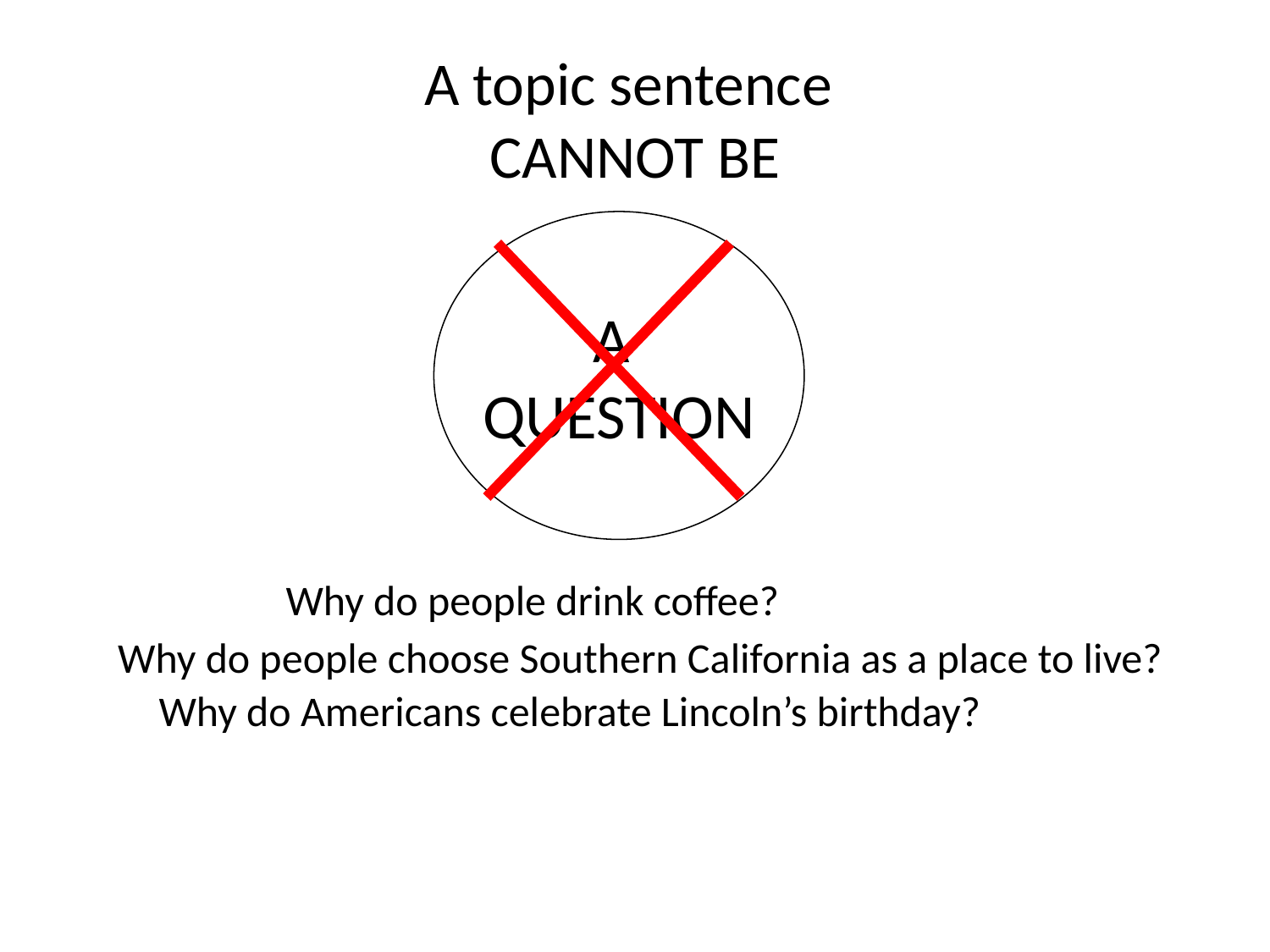

# A topic sentence CANNOT BE
A
QUESTION

                   Why do people drink coffee?
Why do people choose Southern California as a place to live?
            Why do Americans celebrate Lincoln’s birthday?